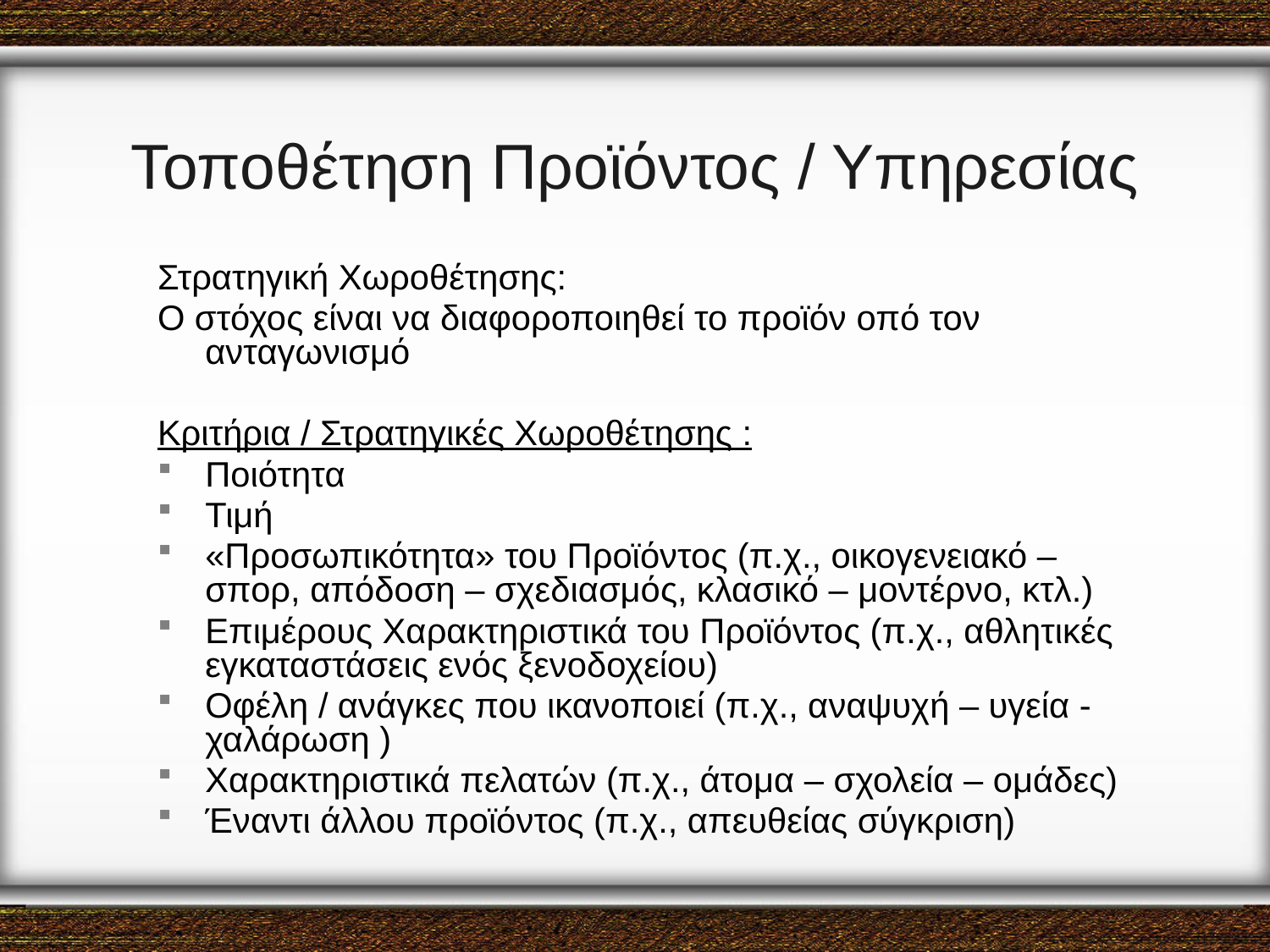

# Τοποθέτηση Προϊόντος / Υπηρεσίας
Στρατηγική Χωροθέτησης:
Ο στόχος είναι να διαφοροποιηθεί το προϊόν οπό τον ανταγωνισμό

Κριτήρια / Στρατηγικές Χωροθέτησης :
Ποιότητα
Τιμή
«Προσωπικότητα» του Προϊόντος (π.χ., οικογενειακό – σπορ, απόδοση – σχεδιασμός, κλασικό – μοντέρνο, κτλ.)
Επιμέρους Χαρακτηριστικά του Προϊόντος (π.χ., αθλητικές εγκαταστάσεις ενός ξενοδοχείου)
Οφέλη / ανάγκες που ικανοποιεί (π.χ., αναψυχή – υγεία - χαλάρωση )
Χαρακτηριστικά πελατών (π.χ., άτομα – σχολεία – ομάδες)
Έναντι άλλου προϊόντος (π.χ., απευθείας σύγκριση)